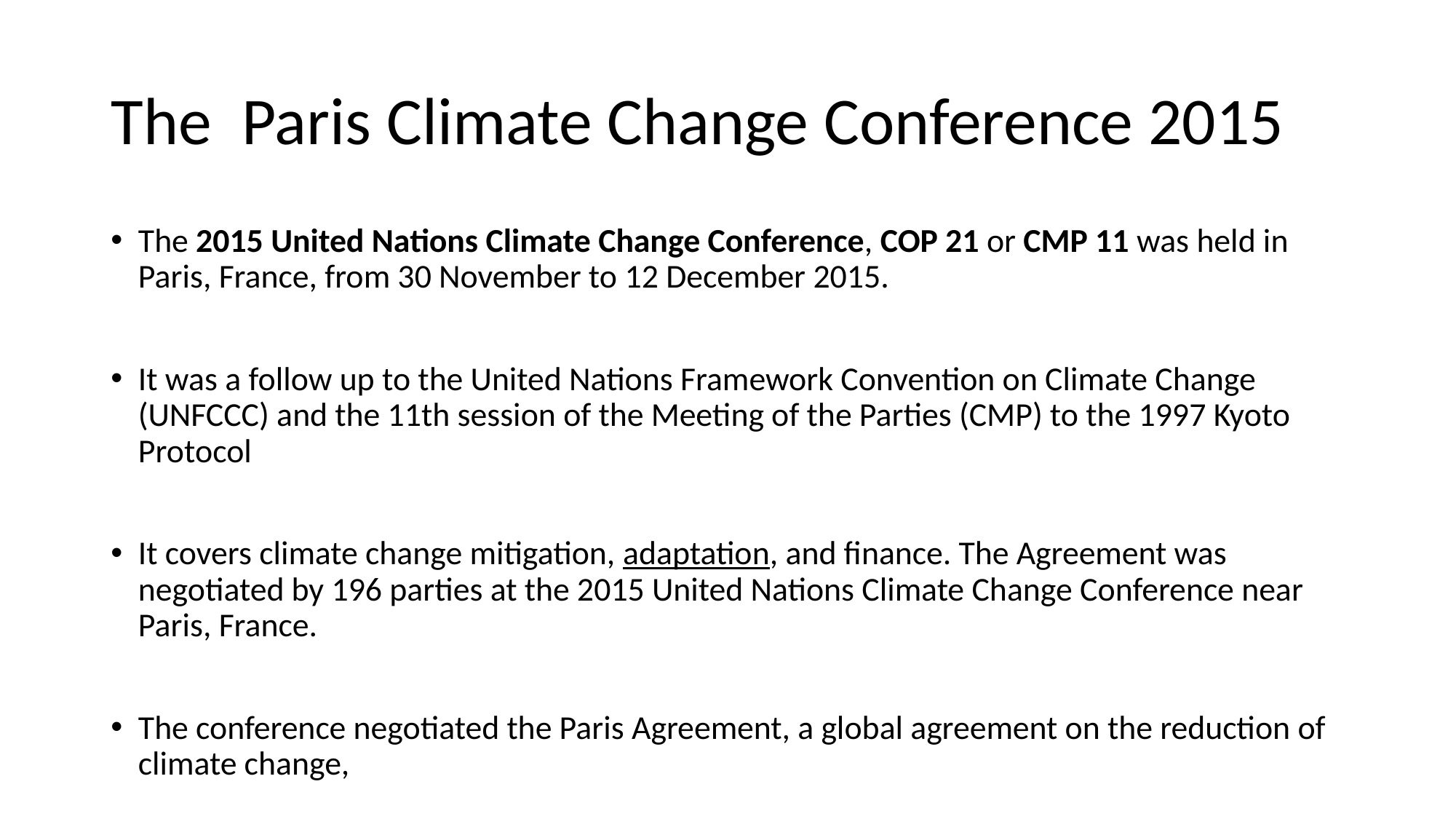

# The  Paris Climate Change Conference 2015
The 2015 United Nations Climate Change Conference, COP 21 or CMP 11 was held in Paris, France, from 30 November to 12 December 2015.

It was a follow up to the United Nations Framework Convention on Climate Change (UNFCCC) and the 11th session of the Meeting of the Parties (CMP) to the 1997 Kyoto Protocol

It covers climate change mitigation, adaptation, and finance. The Agreement was negotiated by 196 parties at the 2015 United Nations Climate Change Conference near Paris, France.

The conference negotiated the Paris Agreement, a global agreement on the reduction of climate change,